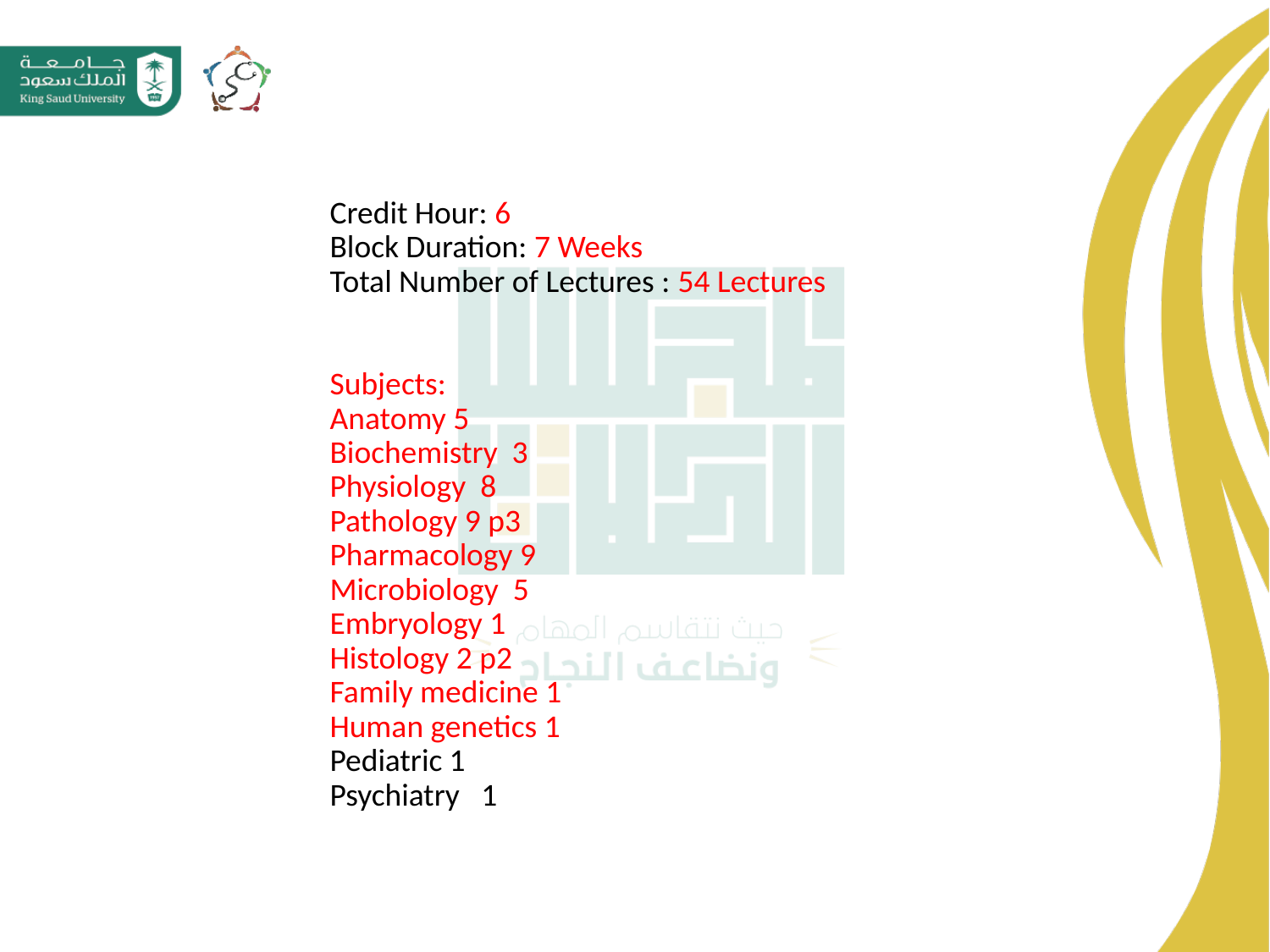

# Credit Hour: 6 Block Duration: 7 Weeks Total Number of Lectures : 54 Lectures Subjects: Anatomy 5 Biochemistry  3 Physiology  8 Pathology 9 p3 Pharmacology 9 Microbiology  5 Embryology 1 Histology 2 p2 Family medicine 1 Human genetics 1 Pediatric 1 Psychiatry   1